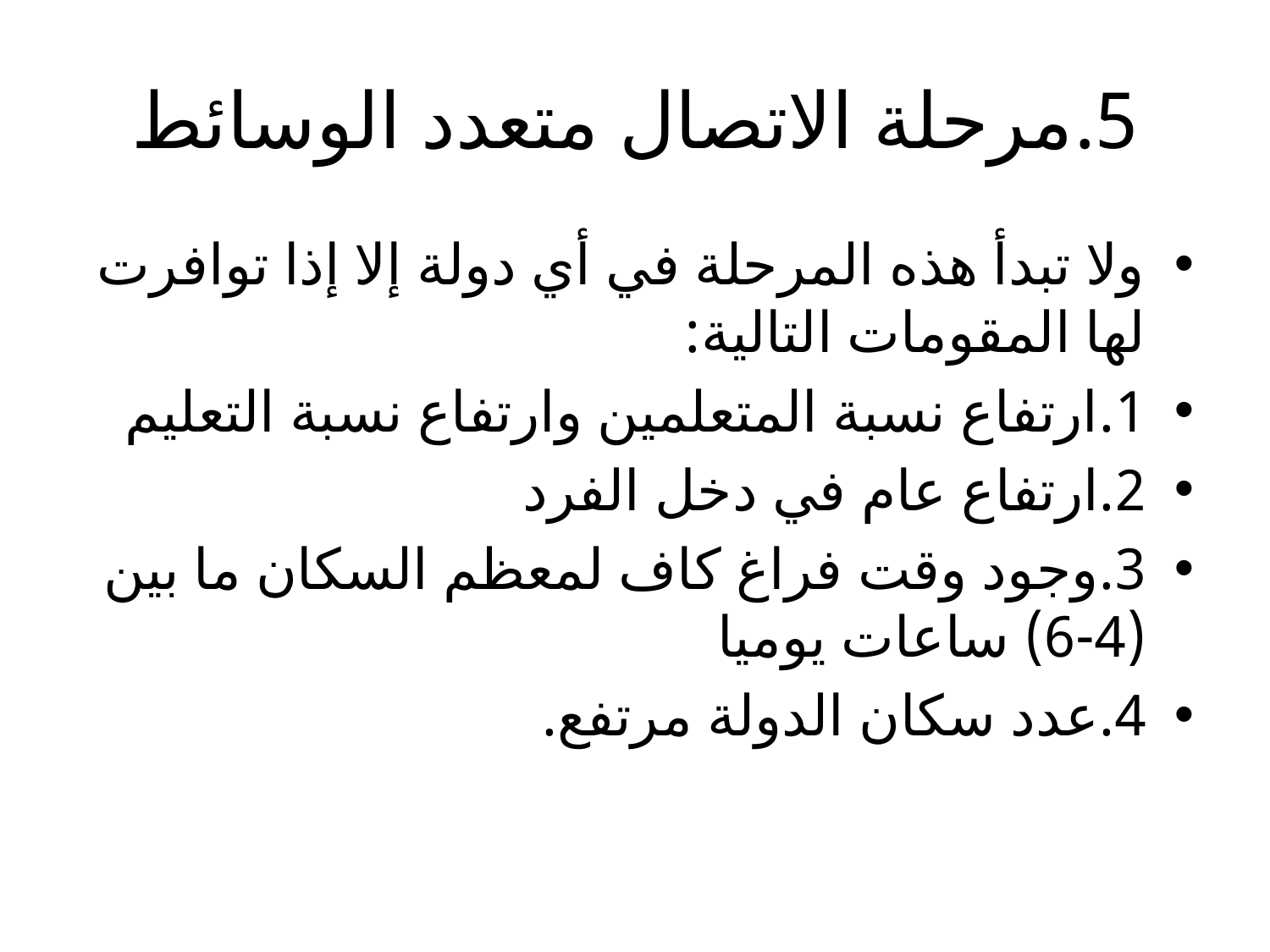

# 5.	مرحلة الاتصال متعدد الوسائط
ولا تبدأ هذه المرحلة في أي دولة إلا إذا توافرت لها المقومات التالية:
1.ارتفاع نسبة المتعلمين وارتفاع نسبة التعليم
2.ارتفاع عام في دخل الفرد
3.وجود وقت فراغ كاف لمعظم السكان ما بين (4-6) ساعات يوميا
4.عدد سكان الدولة مرتفع.